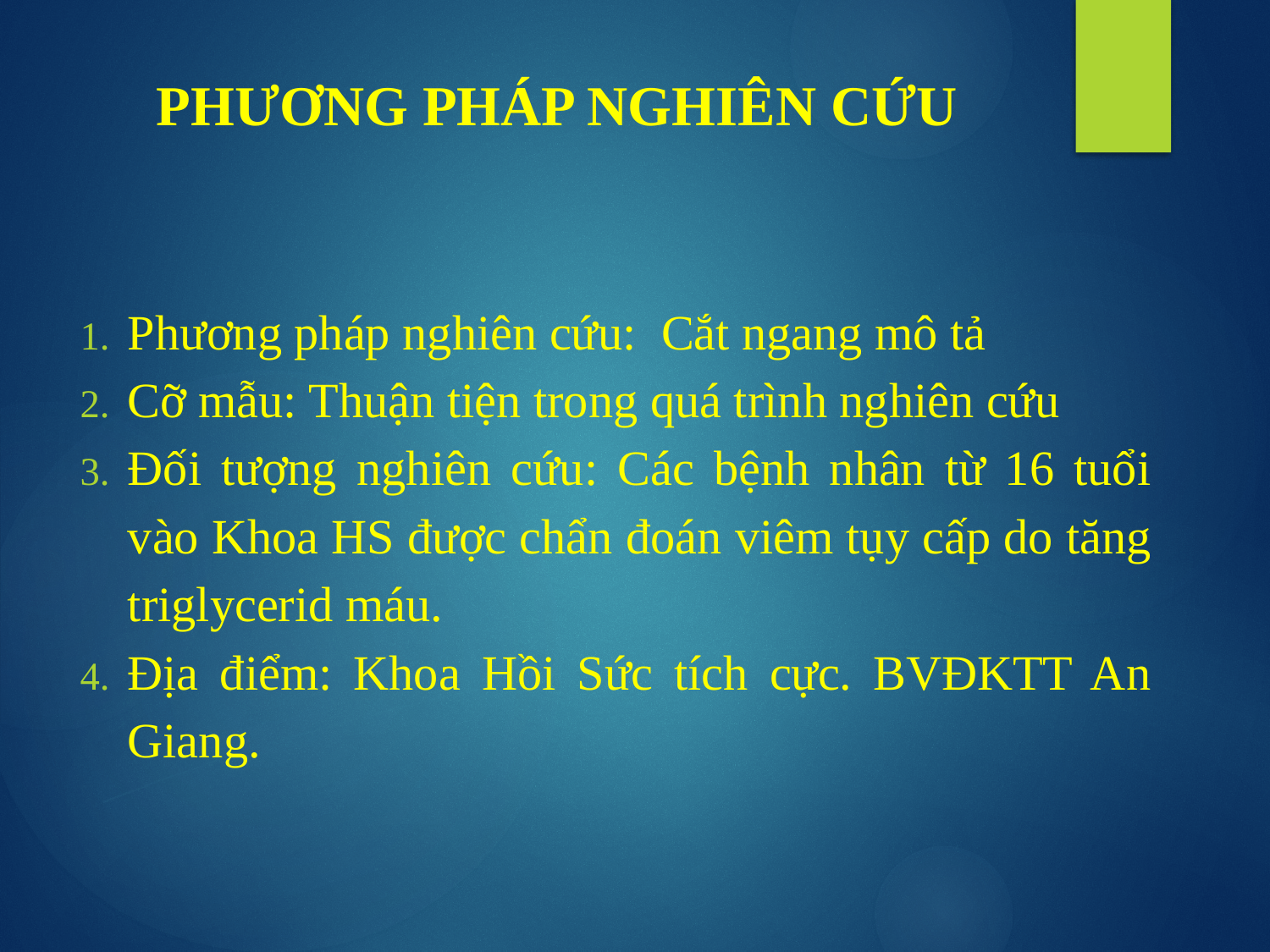

# PHƯƠNG PHÁP NGHIÊN CỨU
Phương pháp nghiên cứu:  Cắt ngang mô tả
Cỡ mẫu: Thuận tiện trong quá trình nghiên cứu
Đối tượng nghiên cứu: Các bệnh nhân từ 16 tuổi vào Khoa HS được chẩn đoán viêm tụy cấp do tăng triglycerid máu.
Địa điểm: Khoa Hồi Sức tích cực. BVĐKTT An Giang.